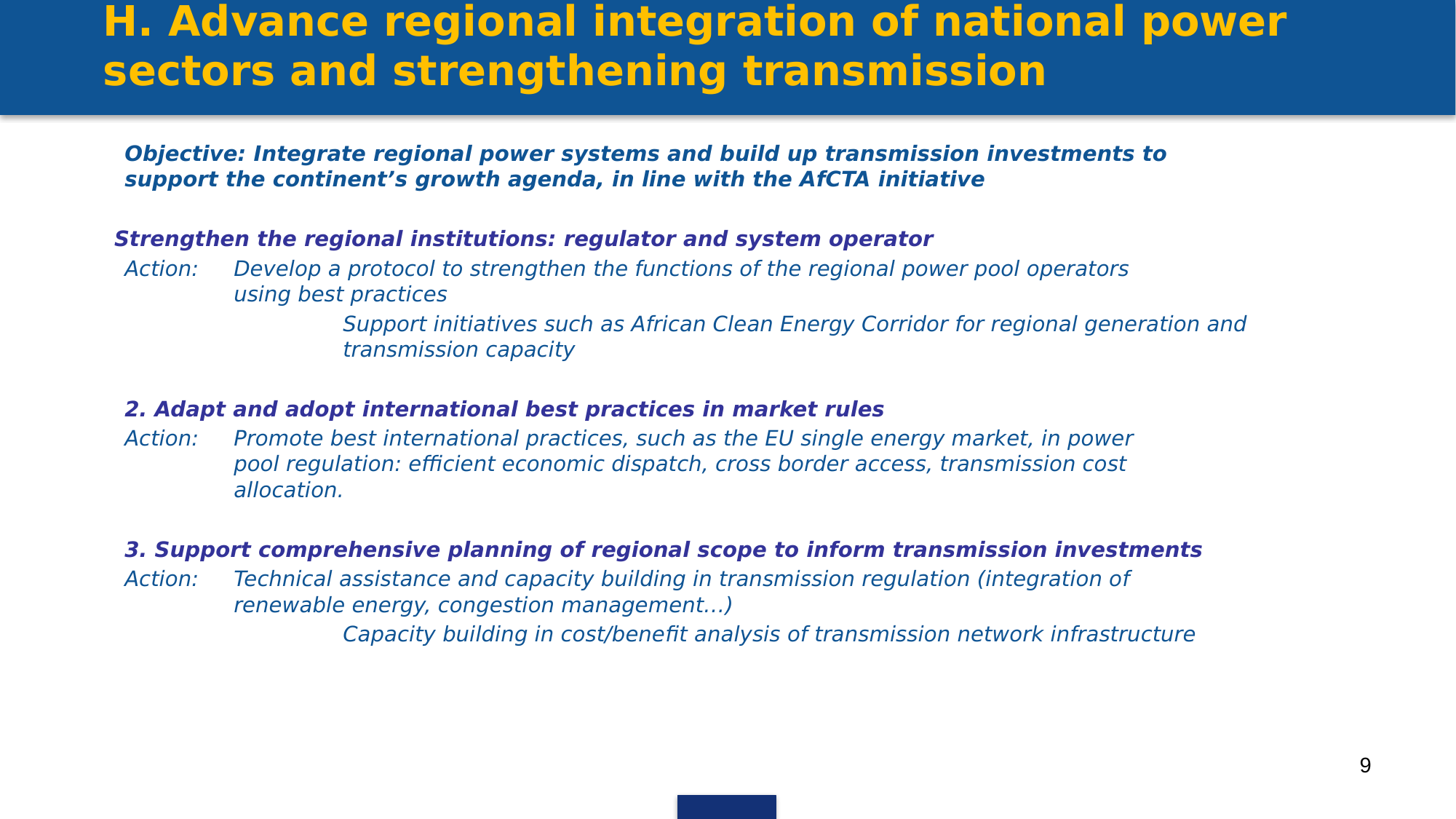

# H. Advance regional integration of national power sectors and strengthening transmission
Objective: Integrate regional power systems and build up transmission investments to support the continent’s growth agenda, in line with the AfCTA initiative

Strengthen the regional institutions: regulator and system operator
Action: 	Develop a protocol to strengthen the functions of the regional power pool operators 		using best practices
		Support initiatives such as African Clean Energy Corridor for regional generation and 		transmission capacity

2. Adapt and adopt international best practices in market rules
Action: 	Promote best international practices, such as the EU single energy market, in power 		pool regulation: efficient economic dispatch, cross border access, transmission cost 		allocation.

3. Support comprehensive planning of regional scope to inform transmission investments
Action: 	Technical assistance and capacity building in transmission regulation (integration of 		renewable energy, congestion management…)
		Capacity building in cost/benefit analysis of transmission network infrastructure

9